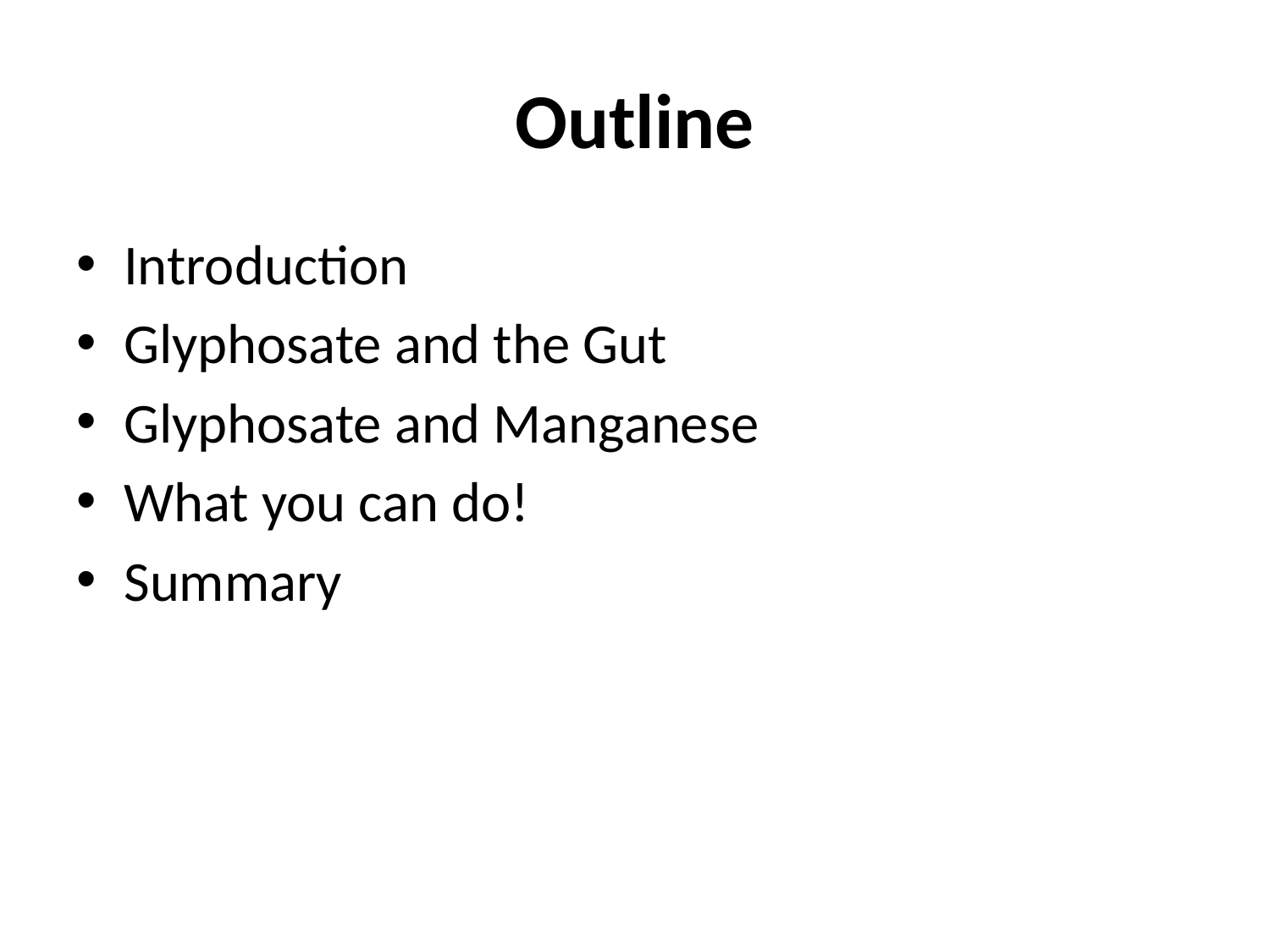

# Outline
Introduction
Glyphosate and the Gut
Glyphosate and Manganese
What you can do!
Summary